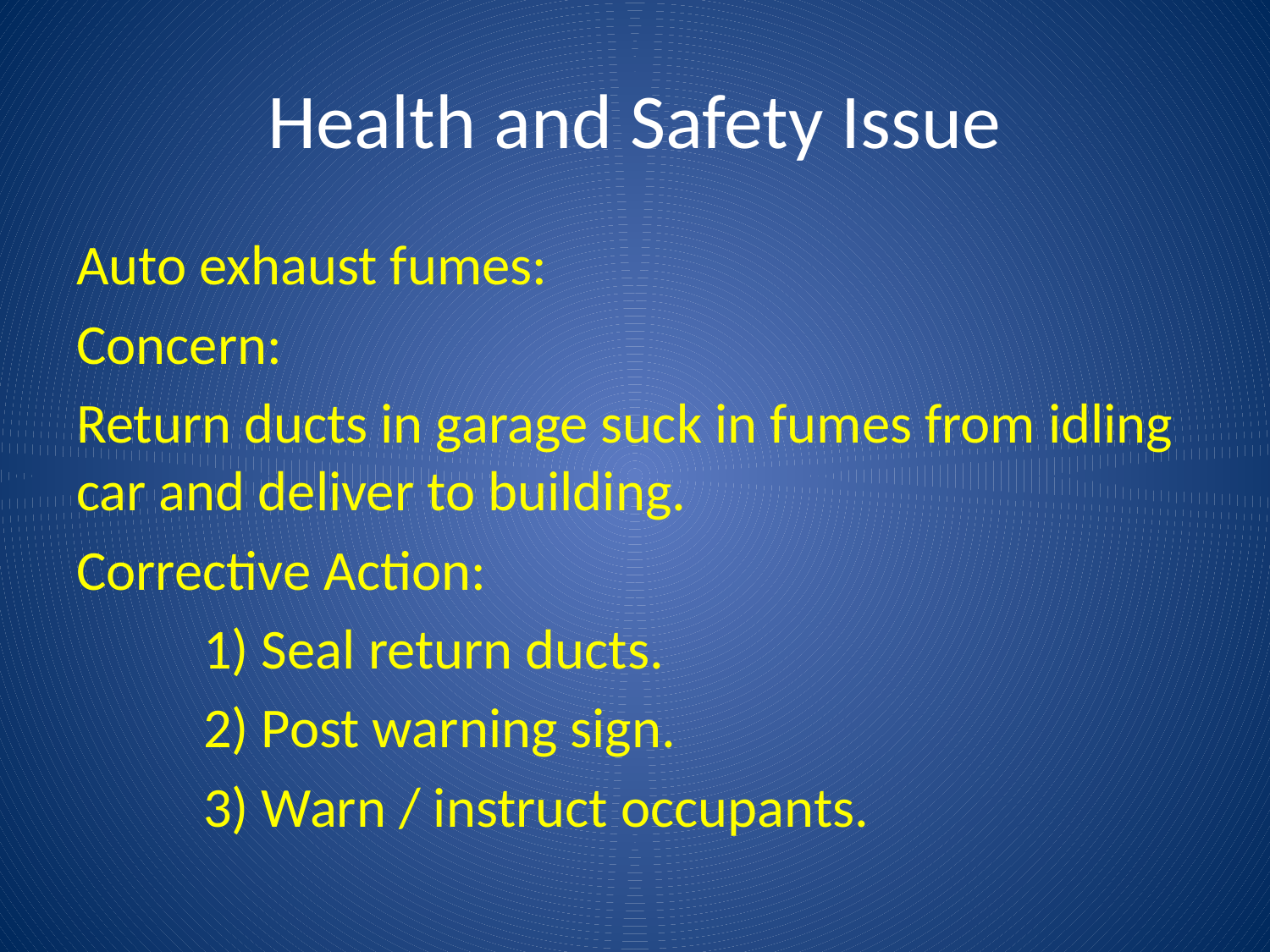

# Health and Safety Issue
Auto exhaust fumes:
Concern:
Return ducts in garage suck in fumes from idling car and deliver to building.
Corrective Action:
	1) Seal return ducts.
	2) Post warning sign.
	3) Warn / instruct occupants.